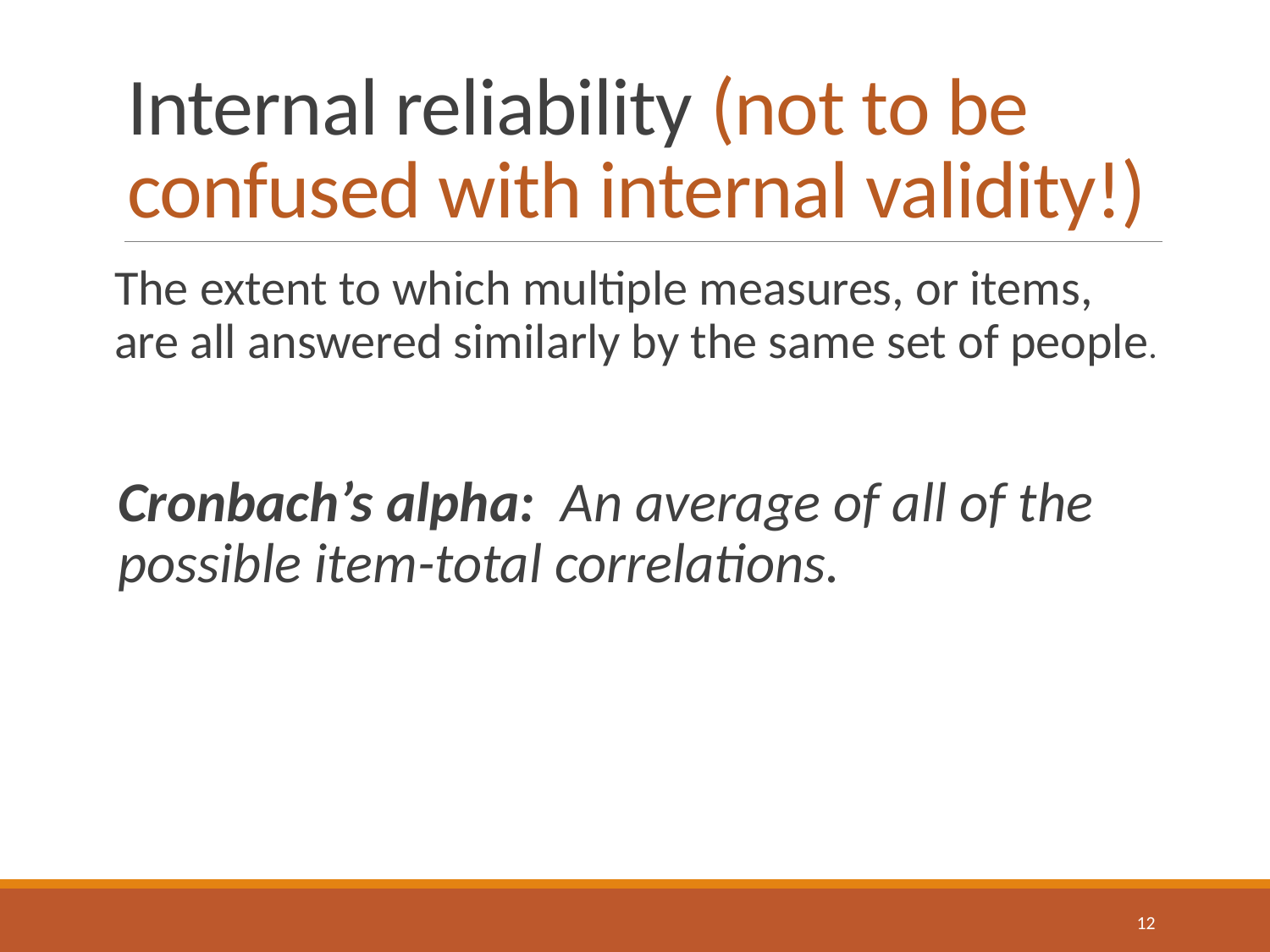

# Internal reliability (not to be confused with internal validity!)
The extent to which multiple measures, or items, are all answered similarly by the same set of people.

Cronbach’s alpha:  An average of all of the possible item-total correlations.
12